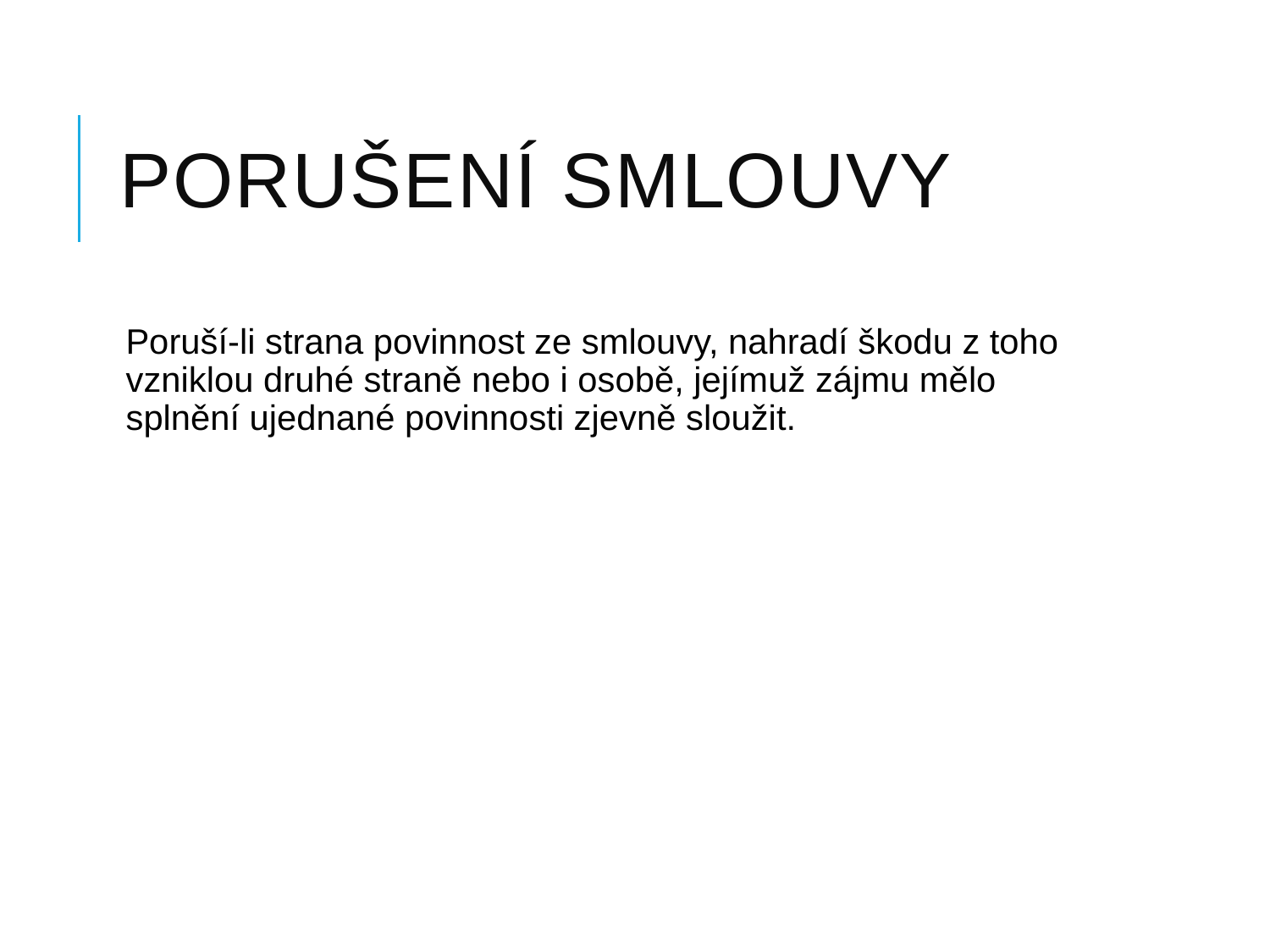

# Porušení smlouvy
Poruší-li strana povinnost ze smlouvy, nahradí škodu z toho vzniklou druhé straně nebo i osobě, jejímuž zájmu mělo splnění ujednané povinnosti zjevně sloužit.